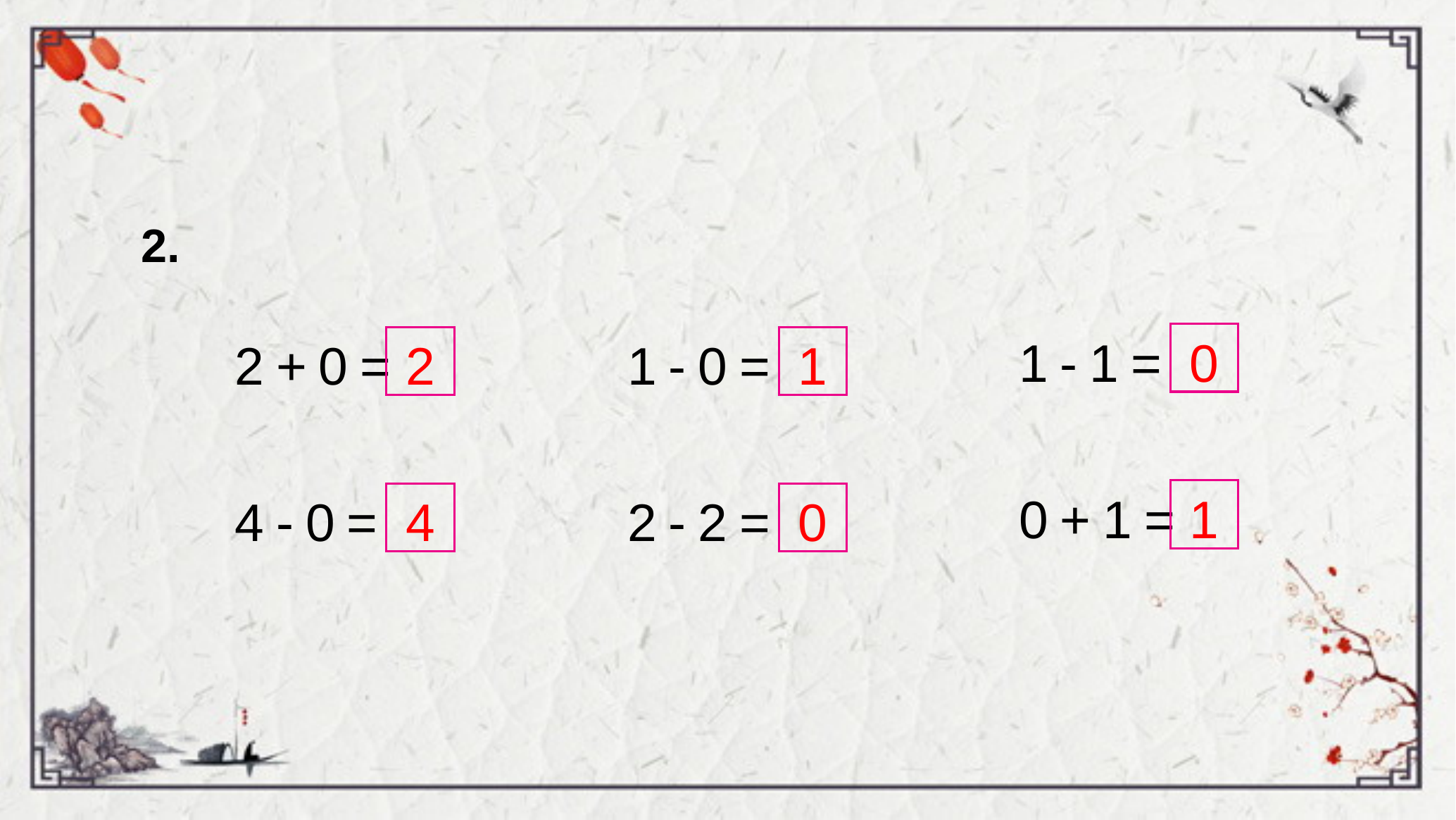

2.
1 - 1 =

0
2 + 0 =

2
1 - 0 =

1
0 + 1 =

1
4 - 0 =

4
2 - 2 =

0